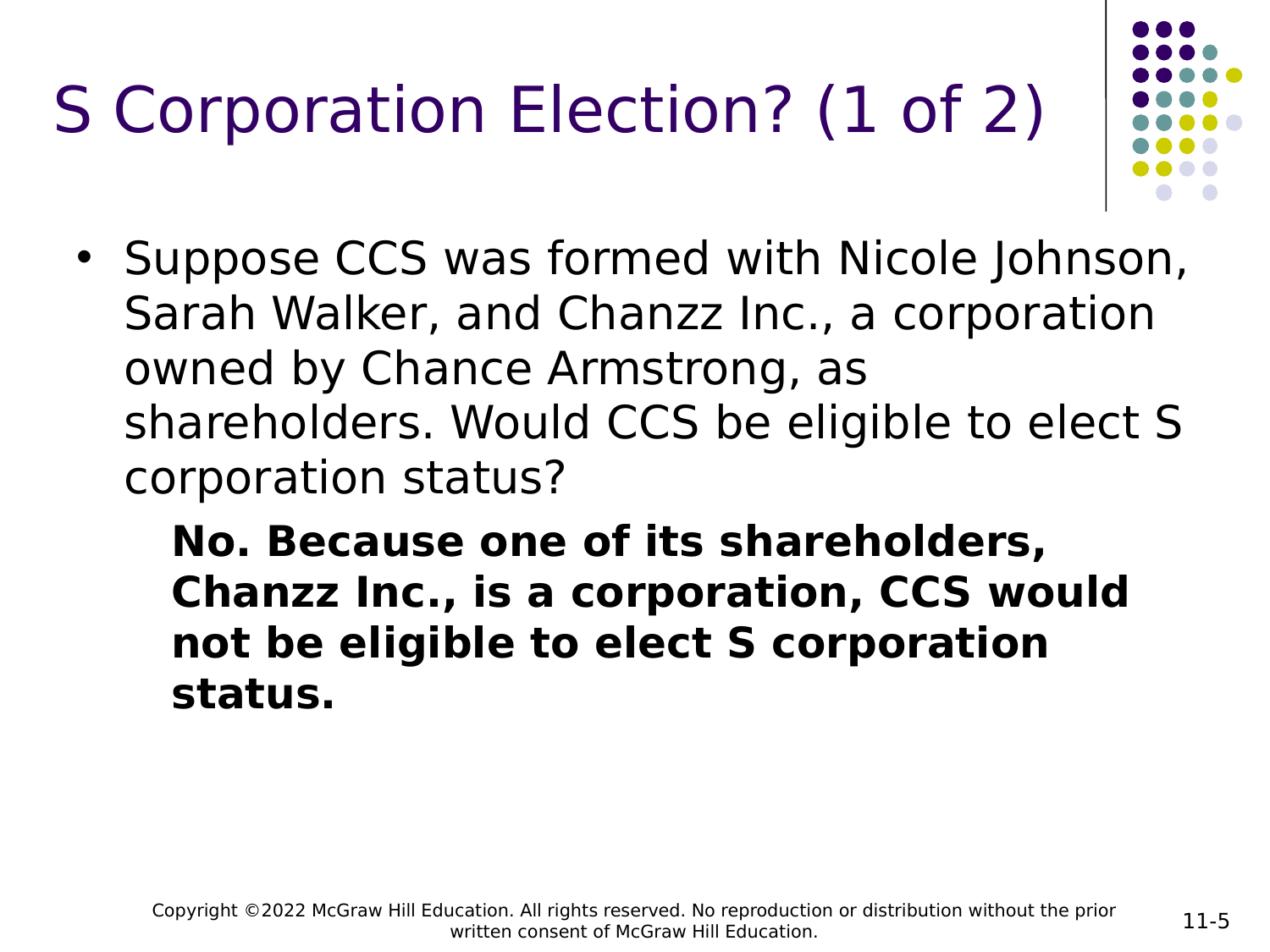

# S Corporation Election? (1 of 2)
Suppose CCS was formed with Nicole Johnson, Sarah Walker, and Chanzz Inc., a corporation owned by Chance Armstrong, as shareholders. Would CCS be eligible to elect S corporation status?
No. Because one of its shareholders, Chanzz Inc., is a corporation, CCS would not be eligible to elect S corporation status.